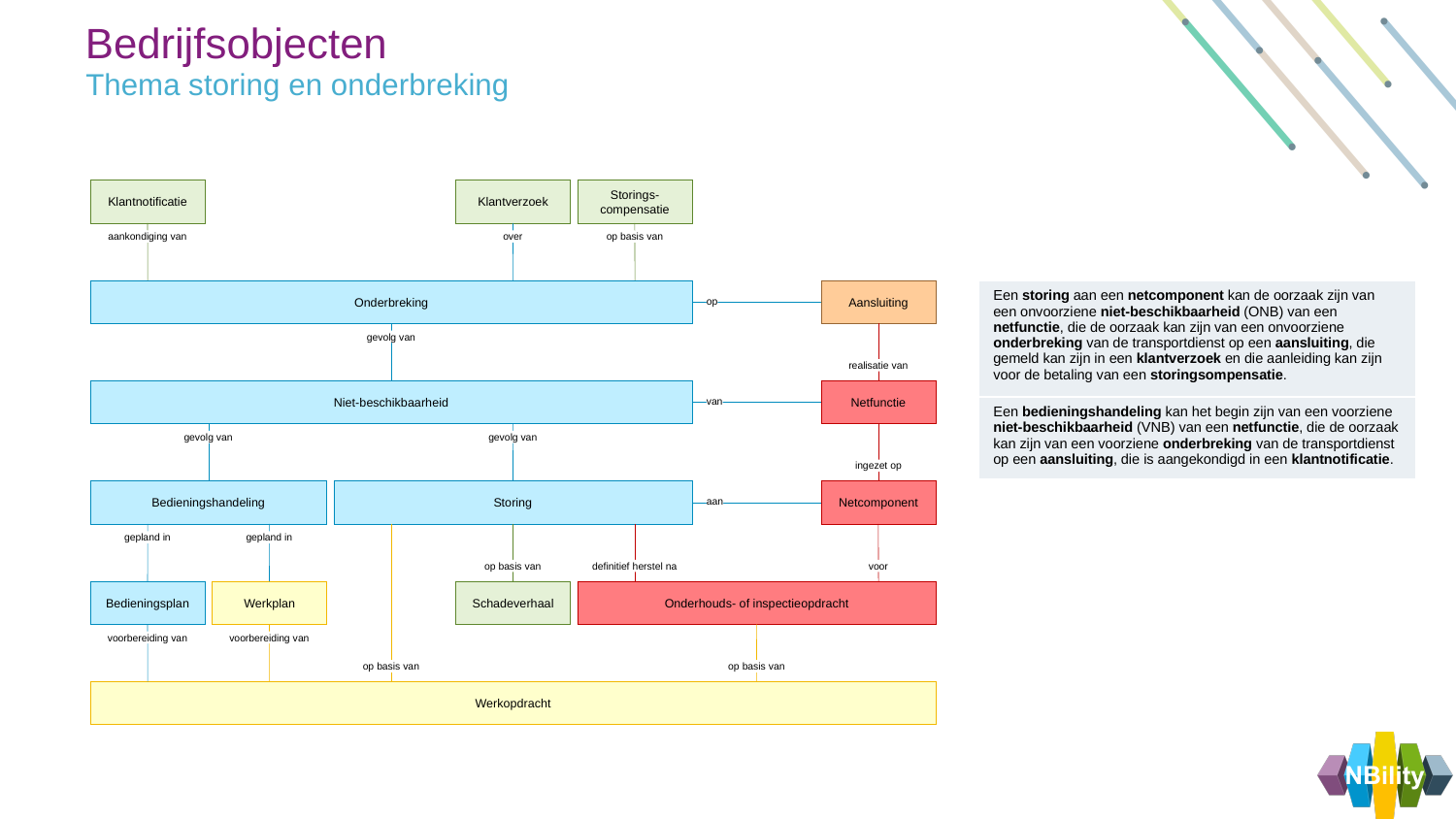

Bedrijfsobjecten
Thema storing en onderbreking
Klantnotificatie
Klantverzoek
Storings-compensatie
aankondiging van
over
op basis van
Onderbreking
Aansluiting
| Een storing aan een netcomponent kan de oorzaak zijn van een onvoorziene niet-beschikbaarheid (ONB) van een netfunctie, die de oorzaak kan zijn van een onvoorziene onderbreking van de transportdienst op een aansluiting, die gemeld kan zijn in een klantverzoek en die aanleiding kan zijn voor de betaling van een storingsompensatie. |
| --- |
| Een bedieningshandeling kan het begin zijn van een voorziene niet-beschikbaarheid (VNB) van een netfunctie, die de oorzaak kan zijn van een voorziene onderbreking van de transportdienst op een aansluiting, die is aangekondigd in een klantnotificatie. |
op
gevolg van
realisatie van
Niet-beschikbaarheid
Netfunctie
van
gevolg van
gevolg van
ingezet op
Bedieningshandeling
Storing
Netcomponent
aan
gepland in
gepland in
op basis van
definitief herstel na
voor
Bedieningsplan
Werkplan
Schadeverhaal
Onderhouds- of inspectieopdracht
voorbereiding van
voorbereiding van
op basis van
op basis van
Werkopdracht